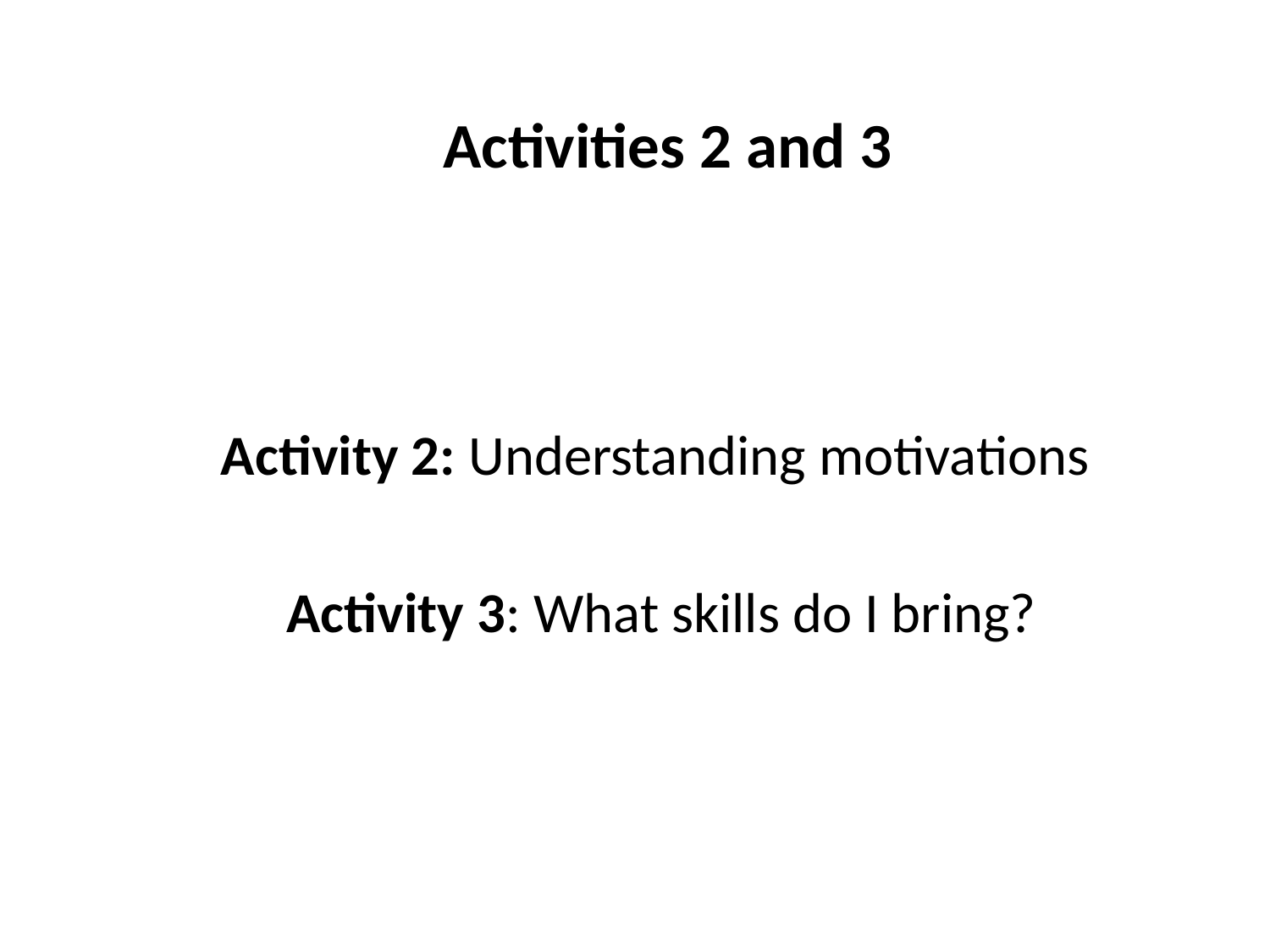

Activities 2 and 3

Activity 2: Understanding motivations

Activity 3: What skills do I bring?